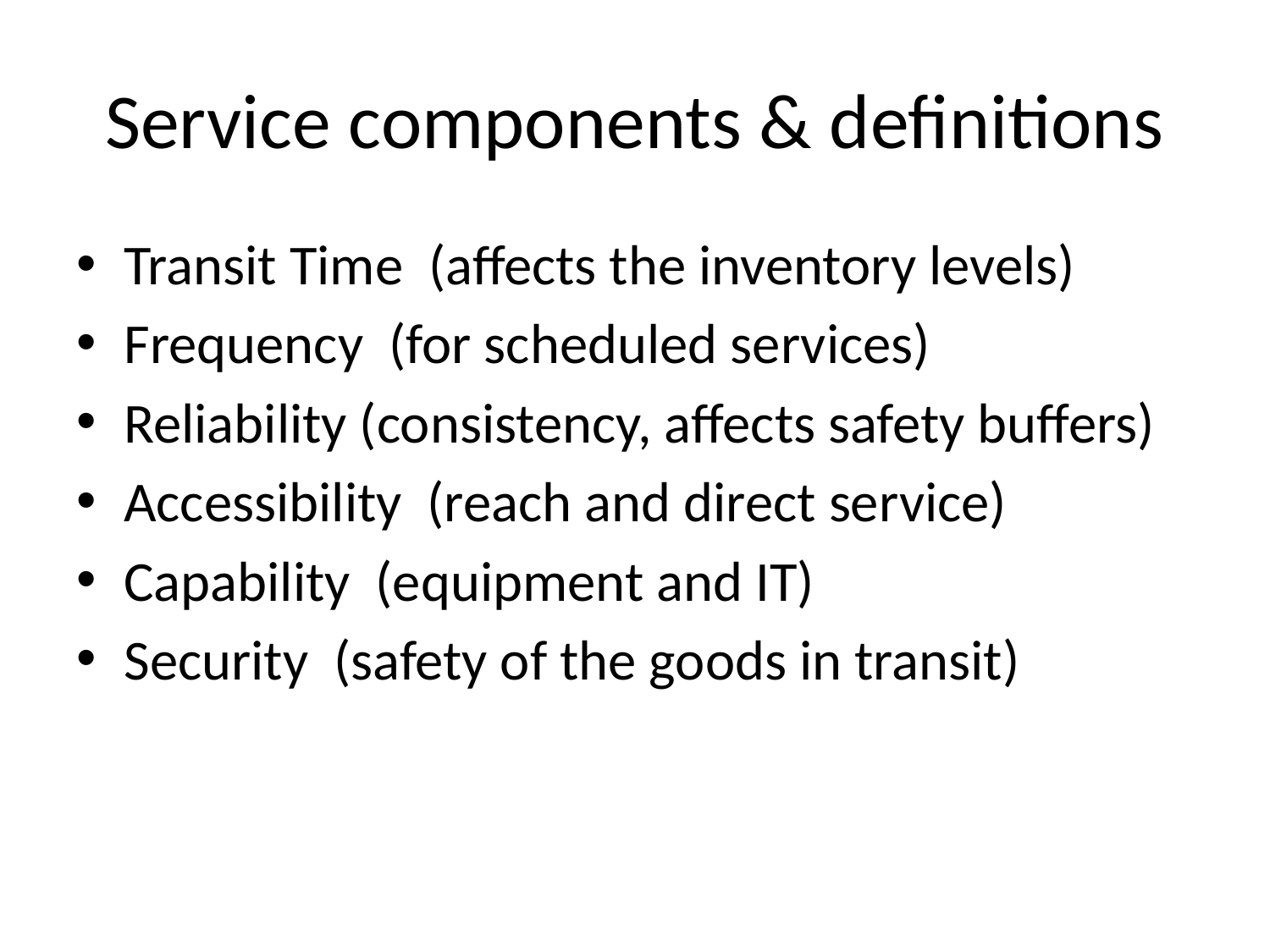

# Service components & definitions
Transit Time  (affects the inventory levels)
Frequency  (for scheduled services)
Reliability (consistency, affects safety buffers)
Accessibility  (reach and direct service)
Capability  (equipment and IT)
Security  (safety of the goods in transit)